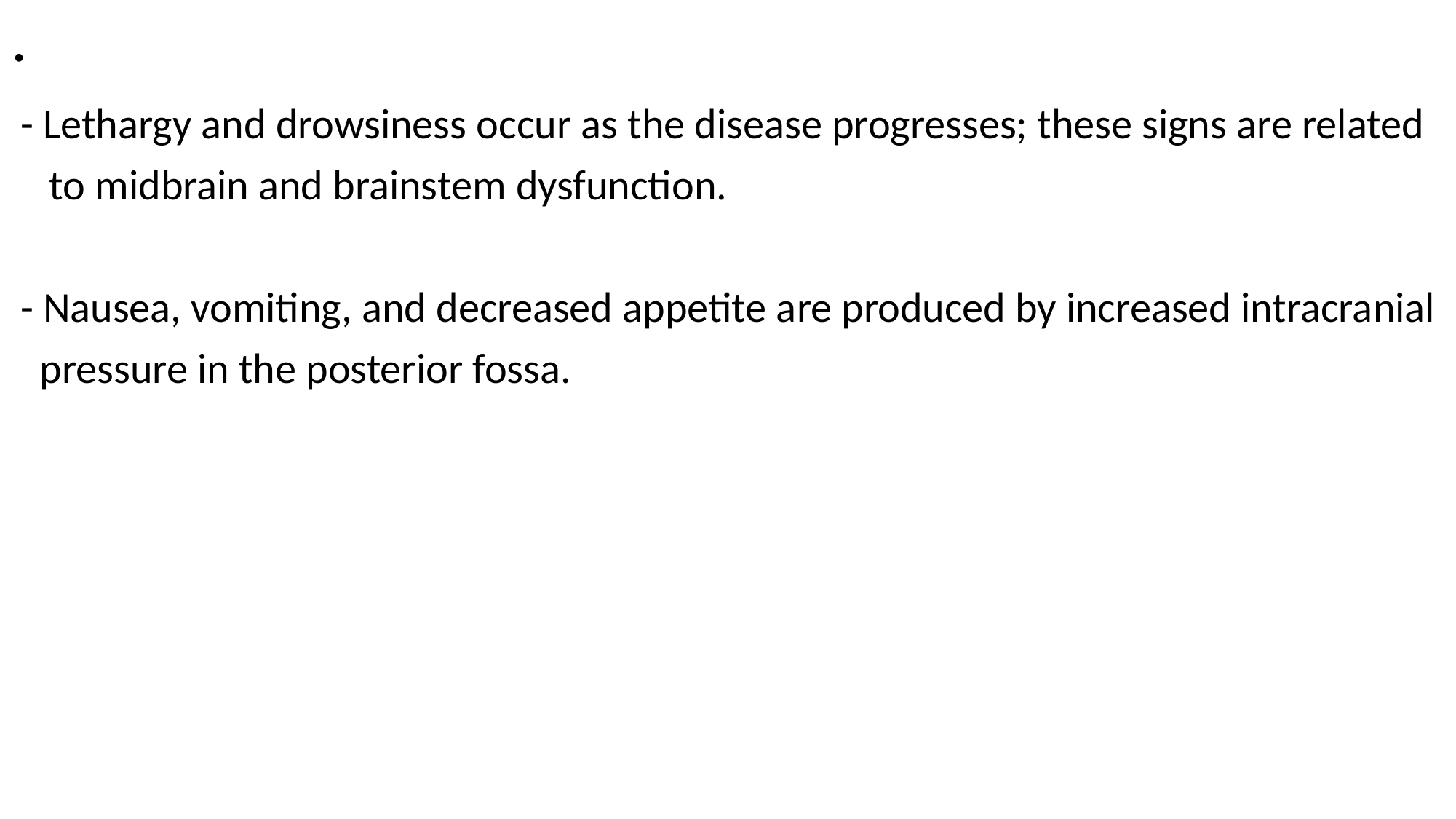

# .
 - Lethargy and drowsiness occur as the disease progresses; these signs are related
    to midbrain and brainstem dysfunction.

 - Nausea, vomiting, and decreased appetite are produced by increased intracranial
   pressure in the posterior fossa.